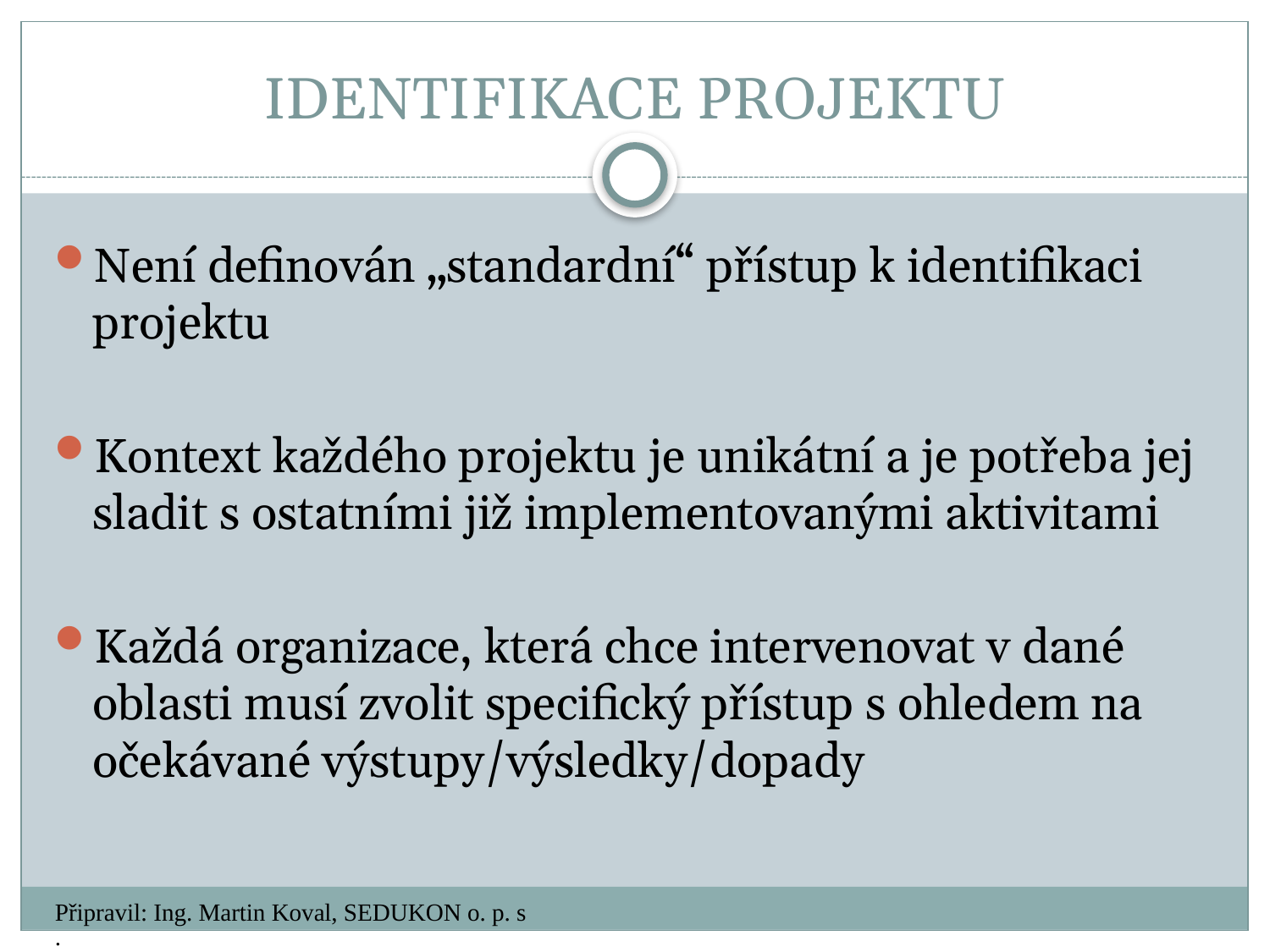

# IDENTIFIKACE PROJEKTU
Není definován „standardní“ přístup k identifikaci projektu

Kontext každého projektu je unikátní a je potřeba jej sladit s ostatními již implementovanými aktivitami

Každá organizace, která chce intervenovat v dané oblasti musí zvolit specifický přístup s ohledem na očekávané výstupy/výsledky/dopady

Připravil: Ing. Martin Koval, SEDUKON o. p. s.